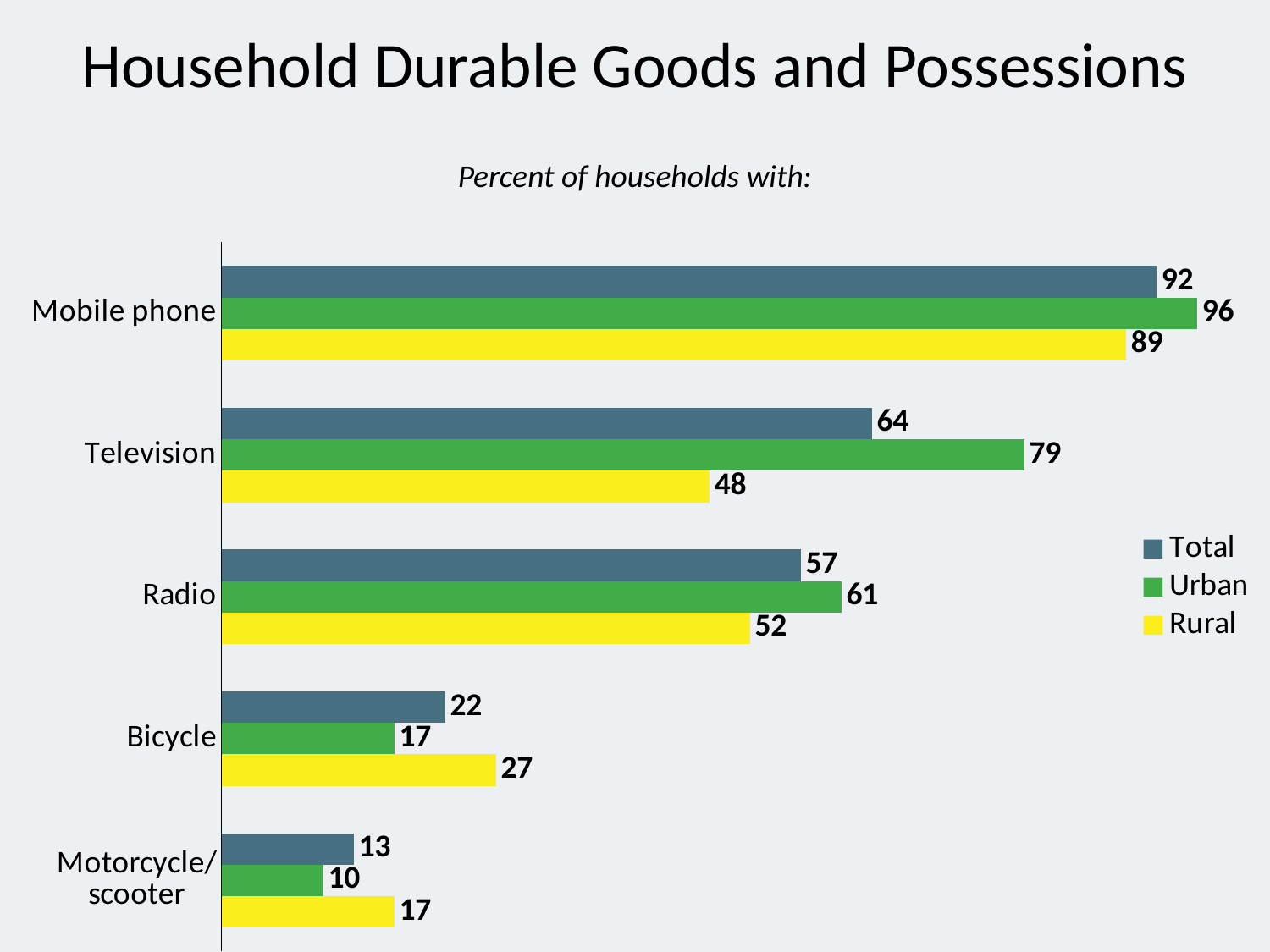

# Household Durable Goods and Possessions
Percent of households with:

### Chart

| Category | Rural | Urban | Total |
|---|---|---|---|
| Motorcycle/ scooter | 17.0 | 10.0 | 13.0 |
| Bicycle | 27.0 | 17.0 | 22.0 |
| Radio | 52.0 | 61.0 | 57.0 |
| Television | 48.0 | 79.0 | 64.0 |
| Mobile phone | 89.0 | 96.0 | 92.0 |